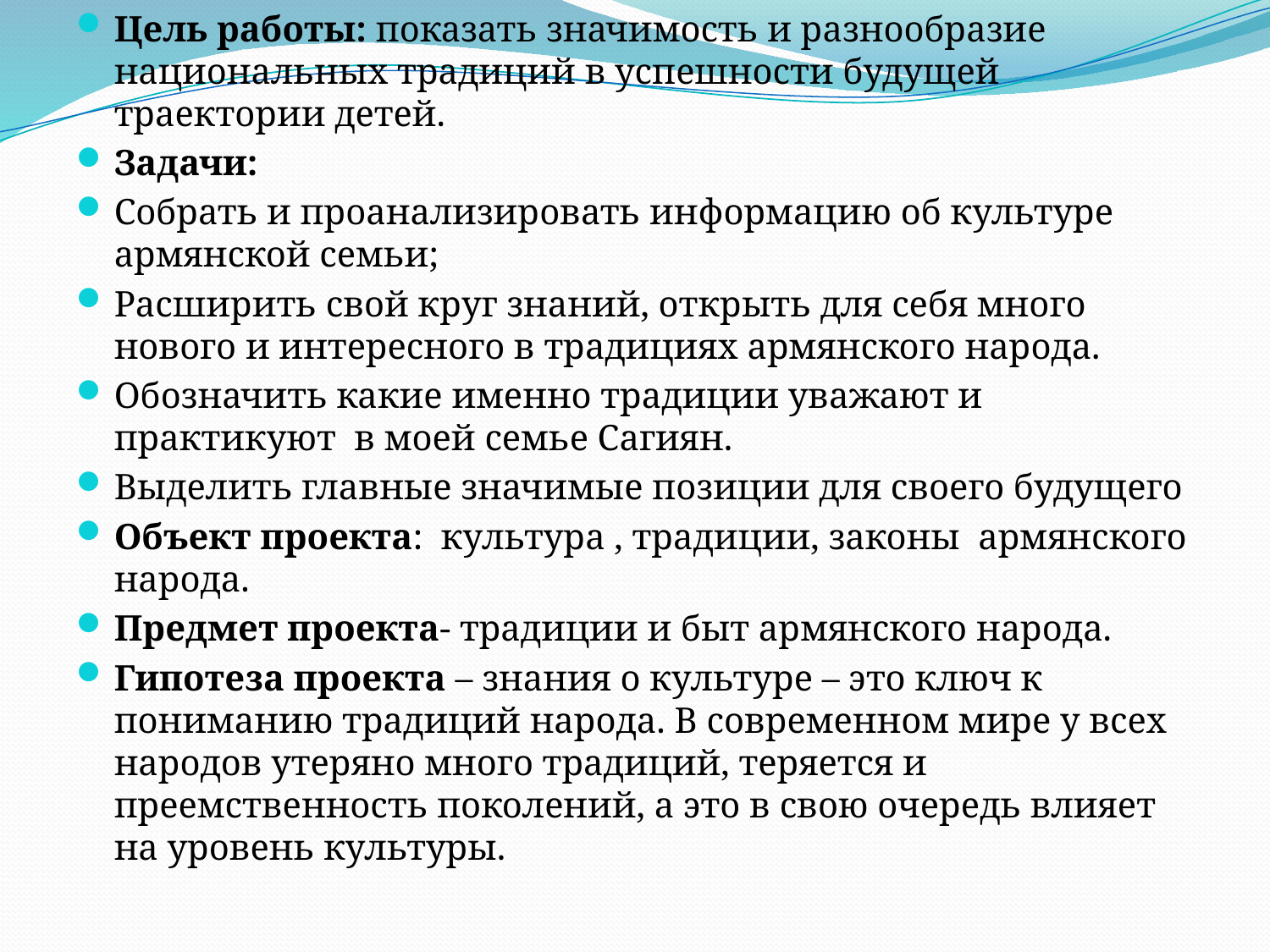

Цель работы: показать значимость и разнообразие национальных традиций в успешности будущей траектории детей.
Задачи:
Собрать и проанализировать информацию об культуре армянской семьи;
Расширить свой круг знаний, открыть для себя много нового и интересного в традициях армянского народа.
Обозначить какие именно традиции уважают и  практикуют  в моей семье Сагиян.
Выделить главные значимые позиции для своего будущего
Объект проекта:  культура , традиции, законы  армянского народа.
Предмет проекта- традиции и быт армянского народа.
Гипотеза проекта – знания о культуре – это ключ к пониманию традиций народа. В современном мире у всех народов утеряно много традиций, теряется и преемственность поколений, а это в свою очередь влияет на уровень культуры.